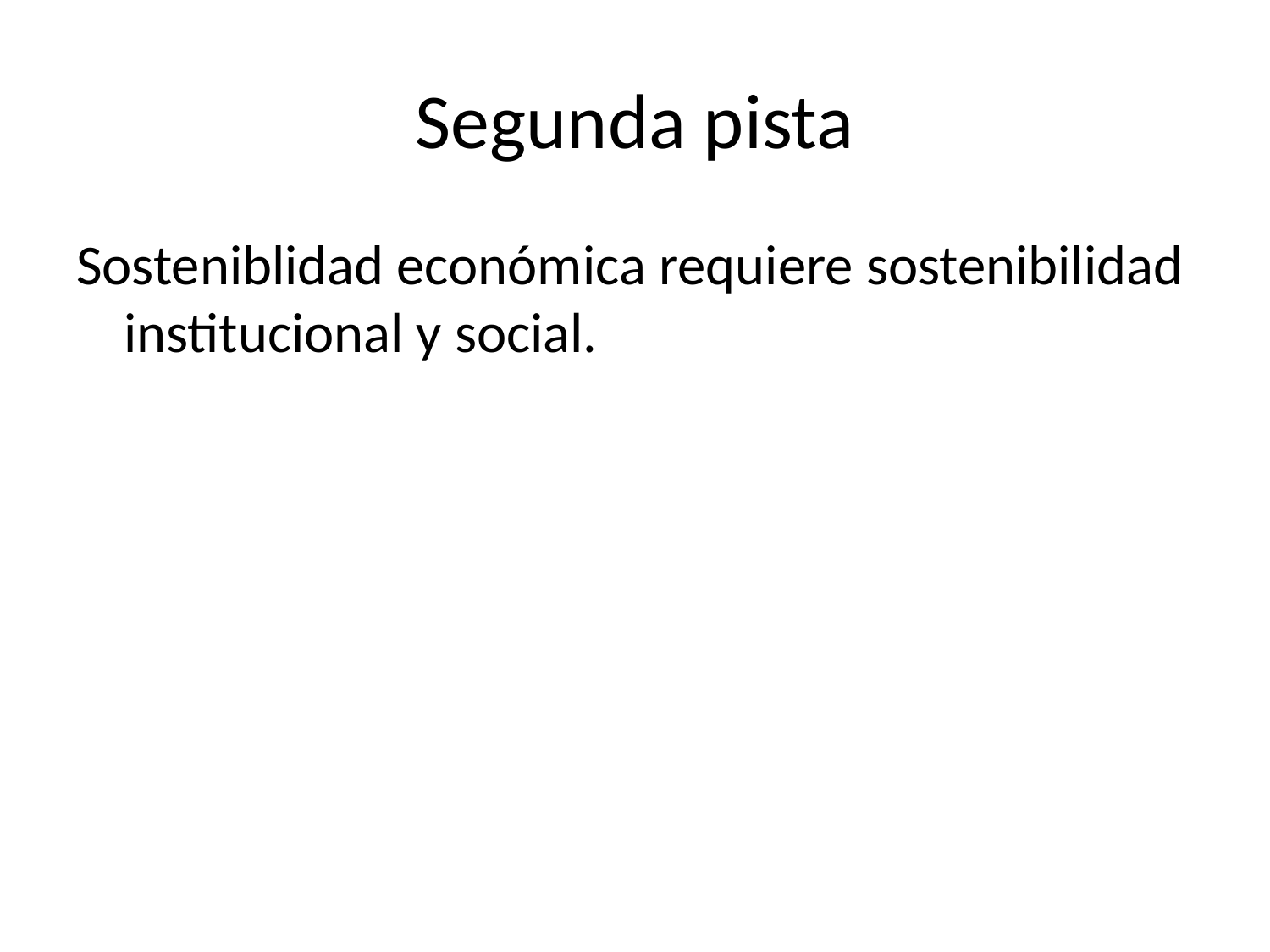

# Segunda pista
Sosteniblidad económica requiere sostenibilidad institucional y social.